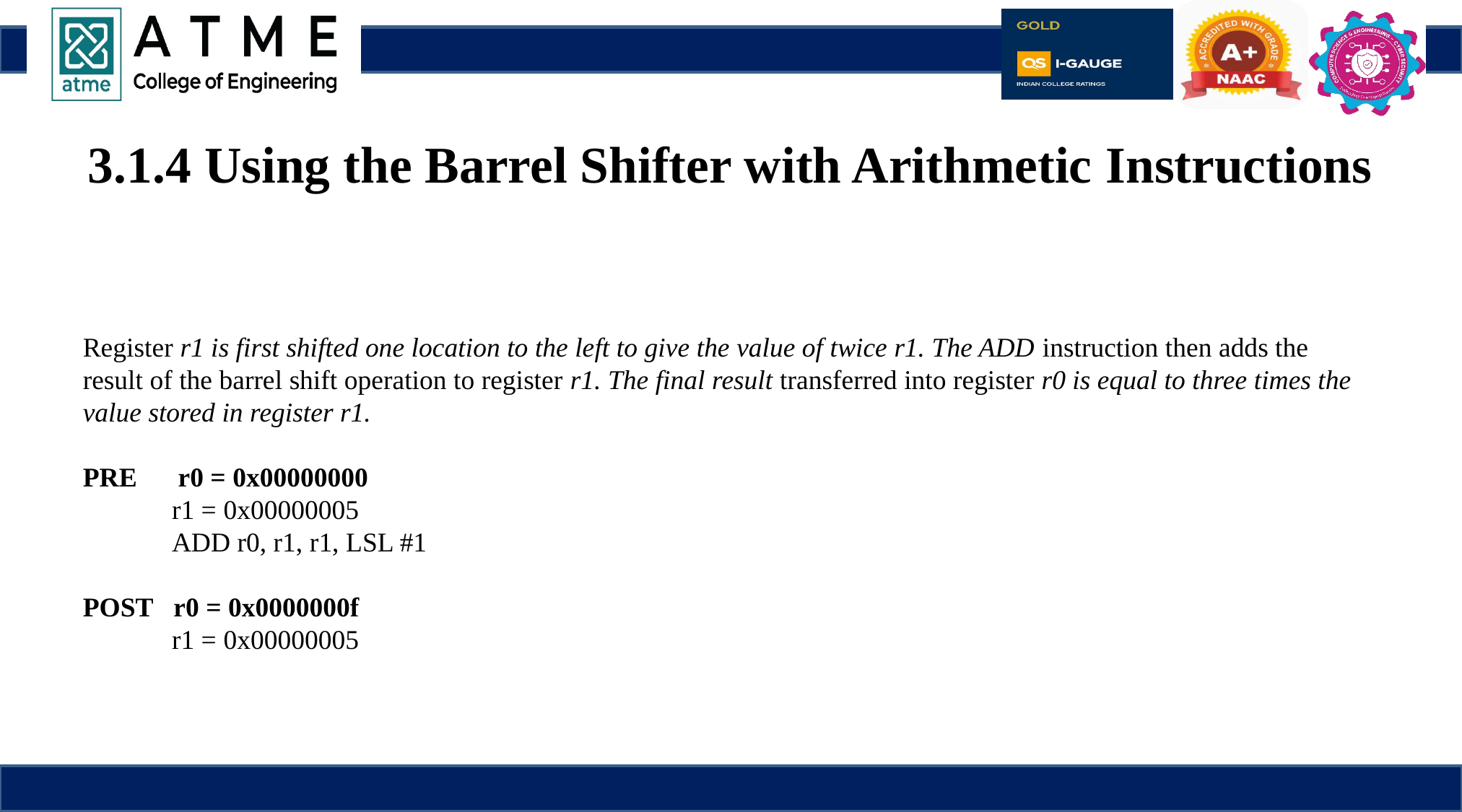

# 3.1.4 Using the Barrel Shifter with Arithmetic Instructions
Register r1 is first shifted one location to the left to give the value of twice r1. The ADD instruction then adds the result of the barrel shift operation to register r1. The final result transferred into register r0 is equal to three times the value stored in register r1.

PRE      r0 = 0x00000000
             r1 = 0x00000005
             ADD r0, r1, r1, LSL #1

POST   r0 = 0x0000000f
             r1 = 0x00000005